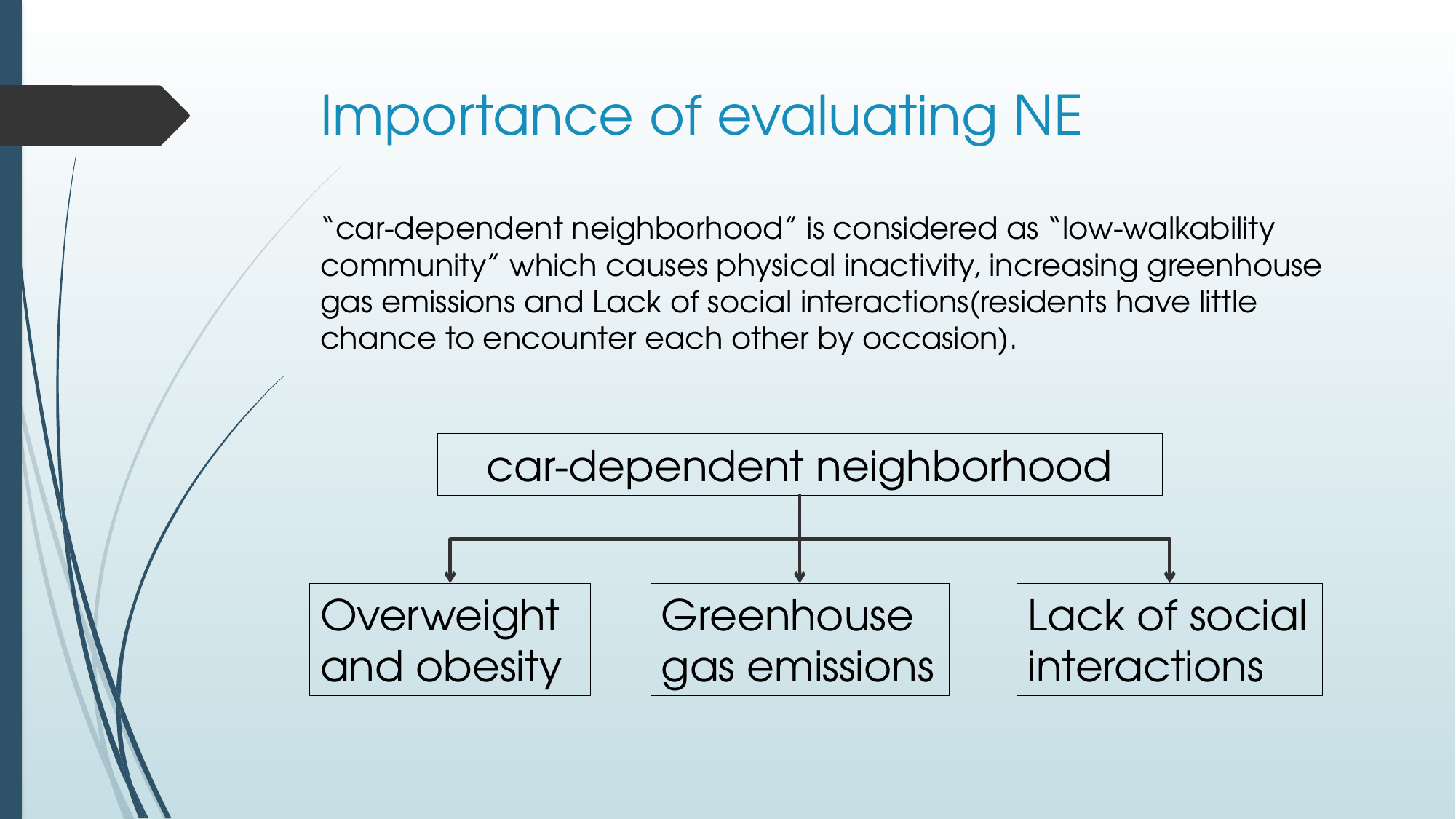

# Importance of evaluating NE
“car-dependent neighborhood” is considered as “low-walkability community” which causes physical inactivity, increasing greenhouse gas emissions and Lack of social interactions(residents have little chance to encounter each other by occasion).

car-dependent neighborhood
Overweight and obesity
Greenhouse gas emissions
Lack of social interactions